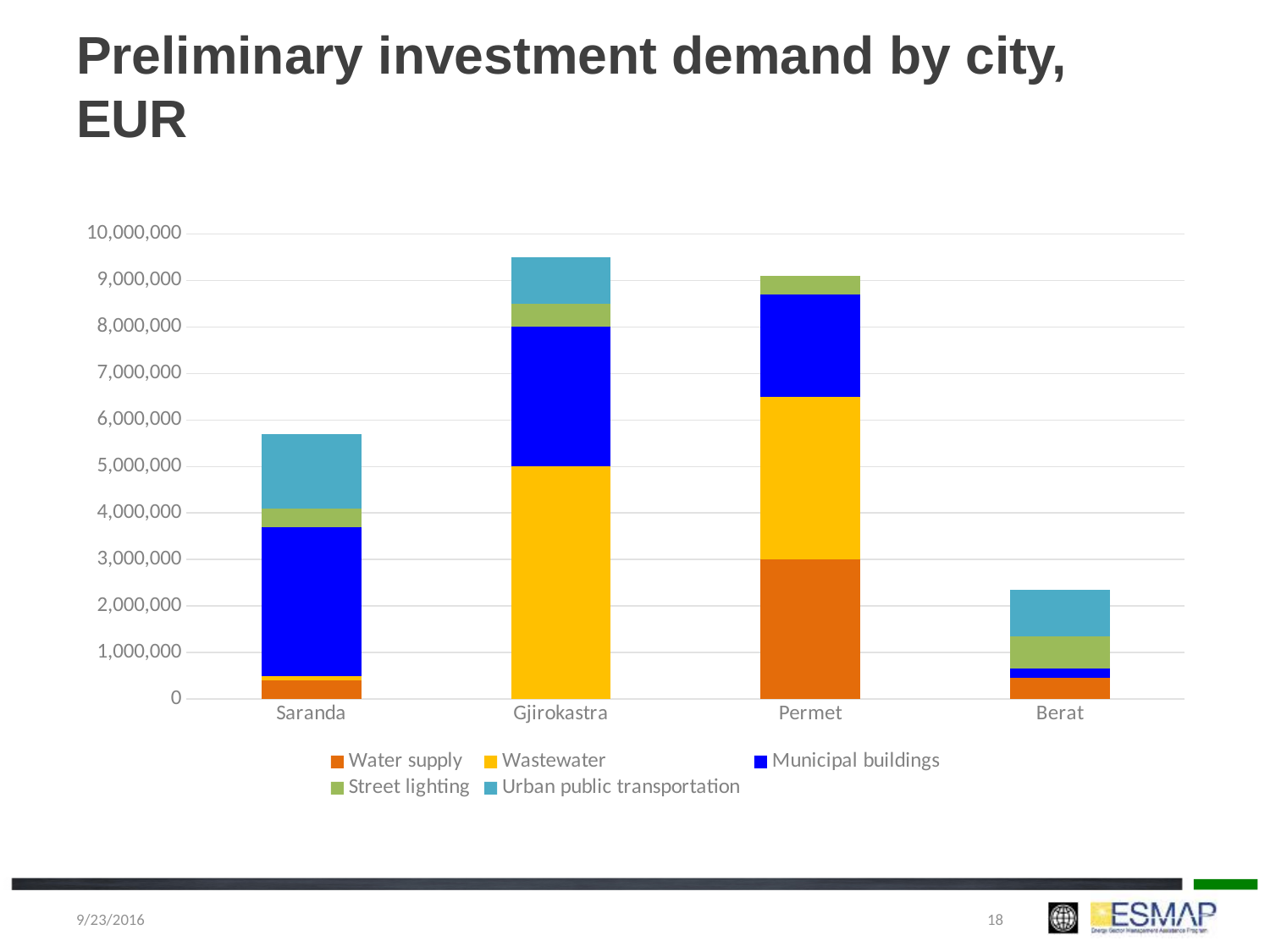

# Preliminary investment demand by city, EUR

### Chart

| Category | Water supply | Wastewater | Municipal buildings | Street lighting | Urban public transportation |
|---|---|---|---|---|---|
| Saranda | 400000.0 | 100000.0 | 3200000.0 | 400000.0 | 1600000.0 |
| Gjirokastra | None | 5000000.0 | 3000000.0 | 500000.0 | 1000000.0 |
| Permet | 3000000.0 | 3500000.0 | 2200000.0 | 400000.0 | None |
| Berat | 450000.0 | None | 200000.0 | 700000.0 | 1000000.0 |
9/23/2016
18